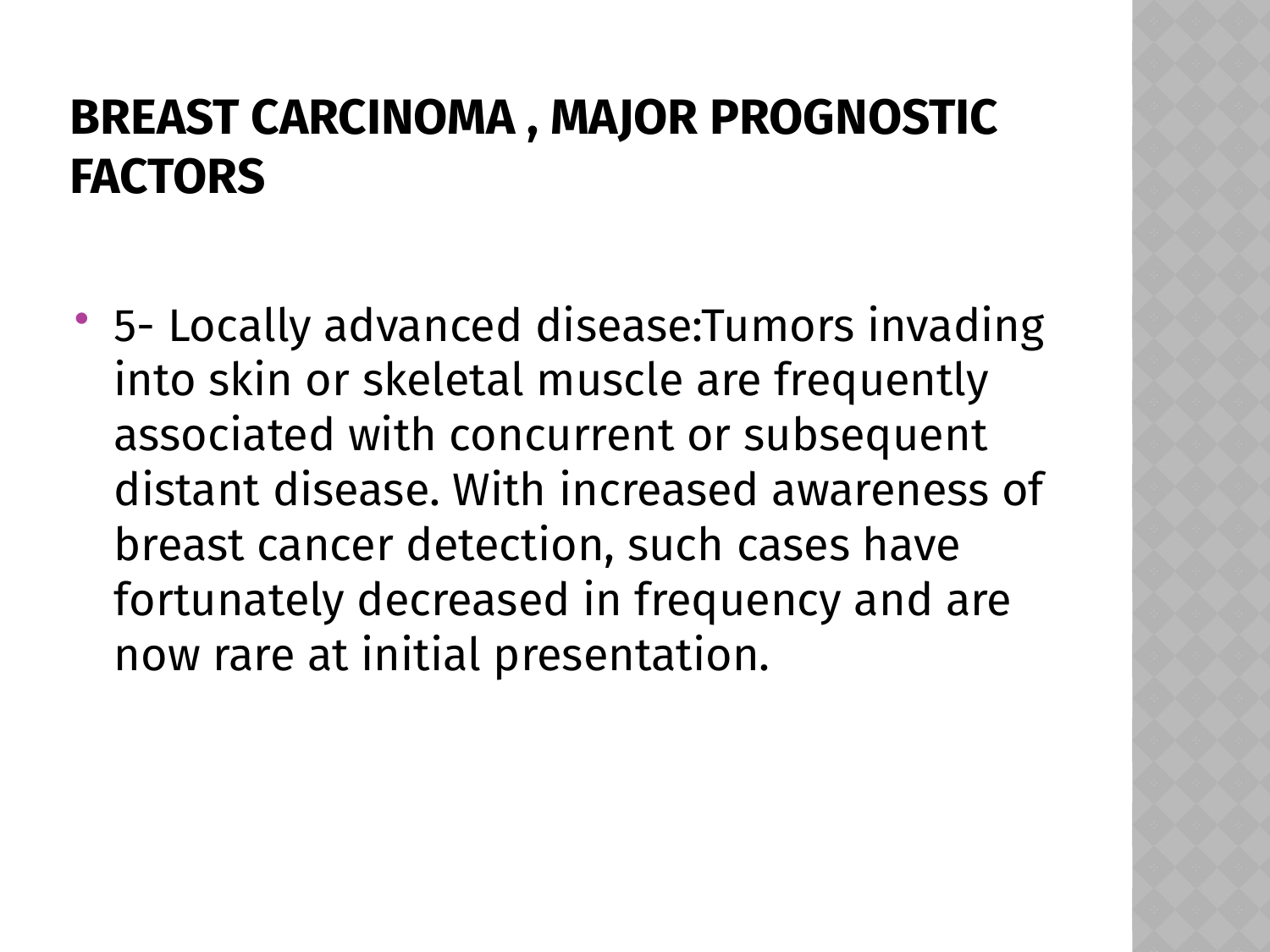

# Breast Carcinoma , Major Prognostic Factors

5- Locally advanced disease:Tumors invading into skin or skeletal muscle are frequently associated with concurrent or subsequent distant disease. With increased awareness of breast cancer detection, such cases have fortunately decreased in frequency and are now rare at initial presentation.